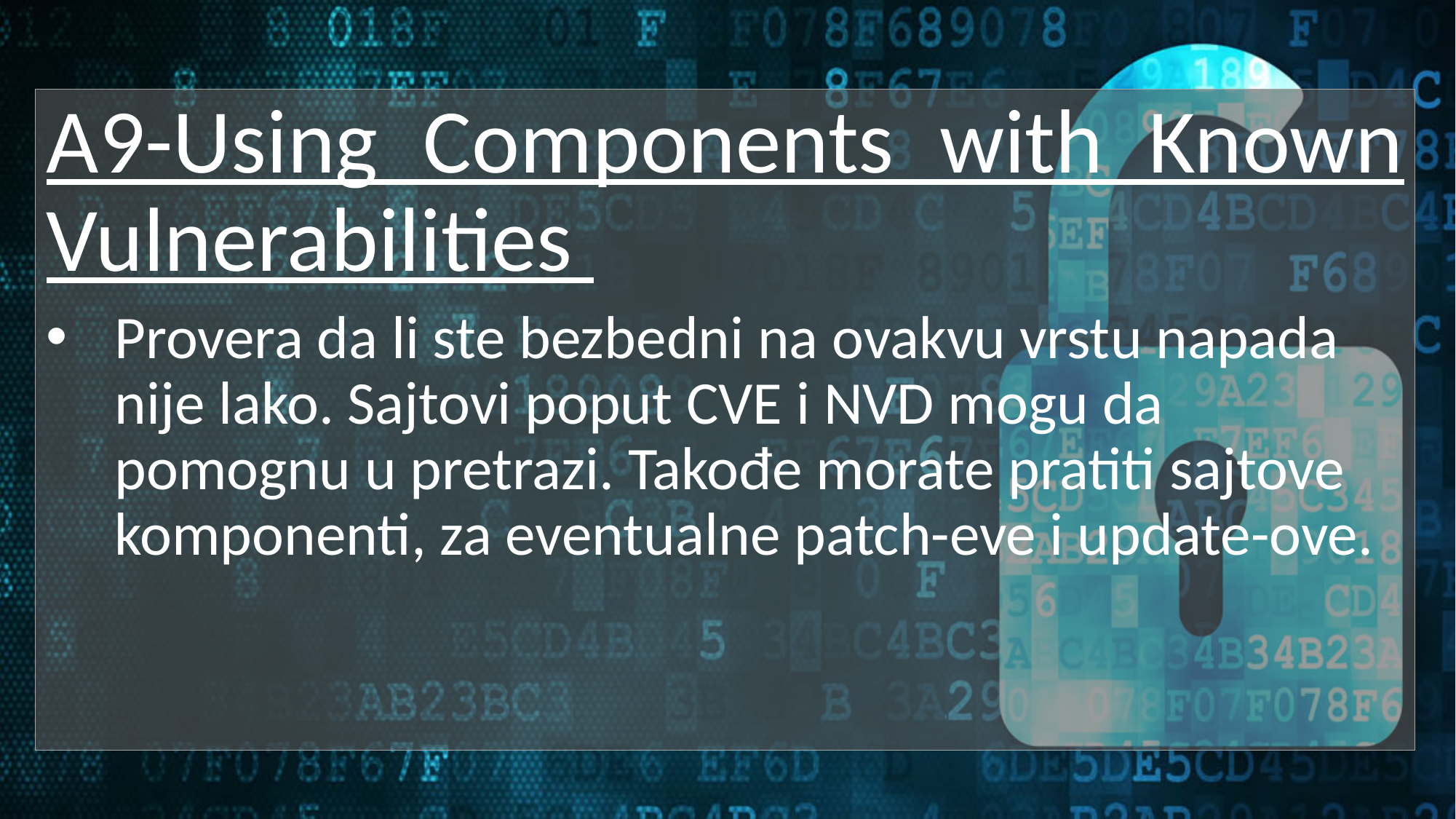

A9-Using Components with Known Vulnerabilities
Provera da li ste bezbedni na ovakvu vrstu napada nije lako. Sajtovi poput CVE i NVD mogu da pomognu u pretrazi. Takođe morate pratiti sajtove komponenti, za eventualne patch-eve i update-ove.